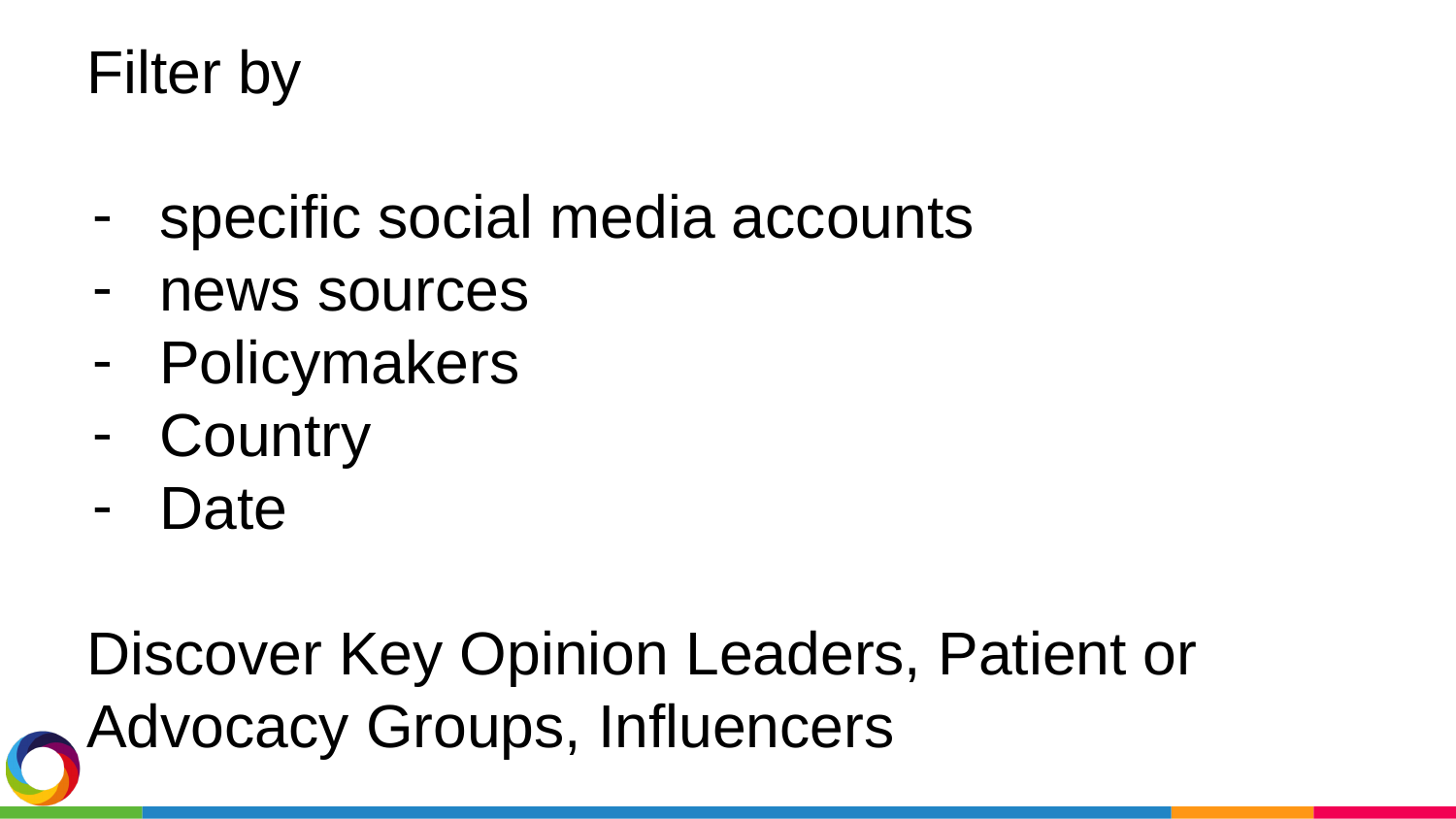

Filter by

specific social media accounts
news sources
Policymakers
Country
Date

Discover Key Opinion Leaders, Patient or Advocacy Groups, Influencers